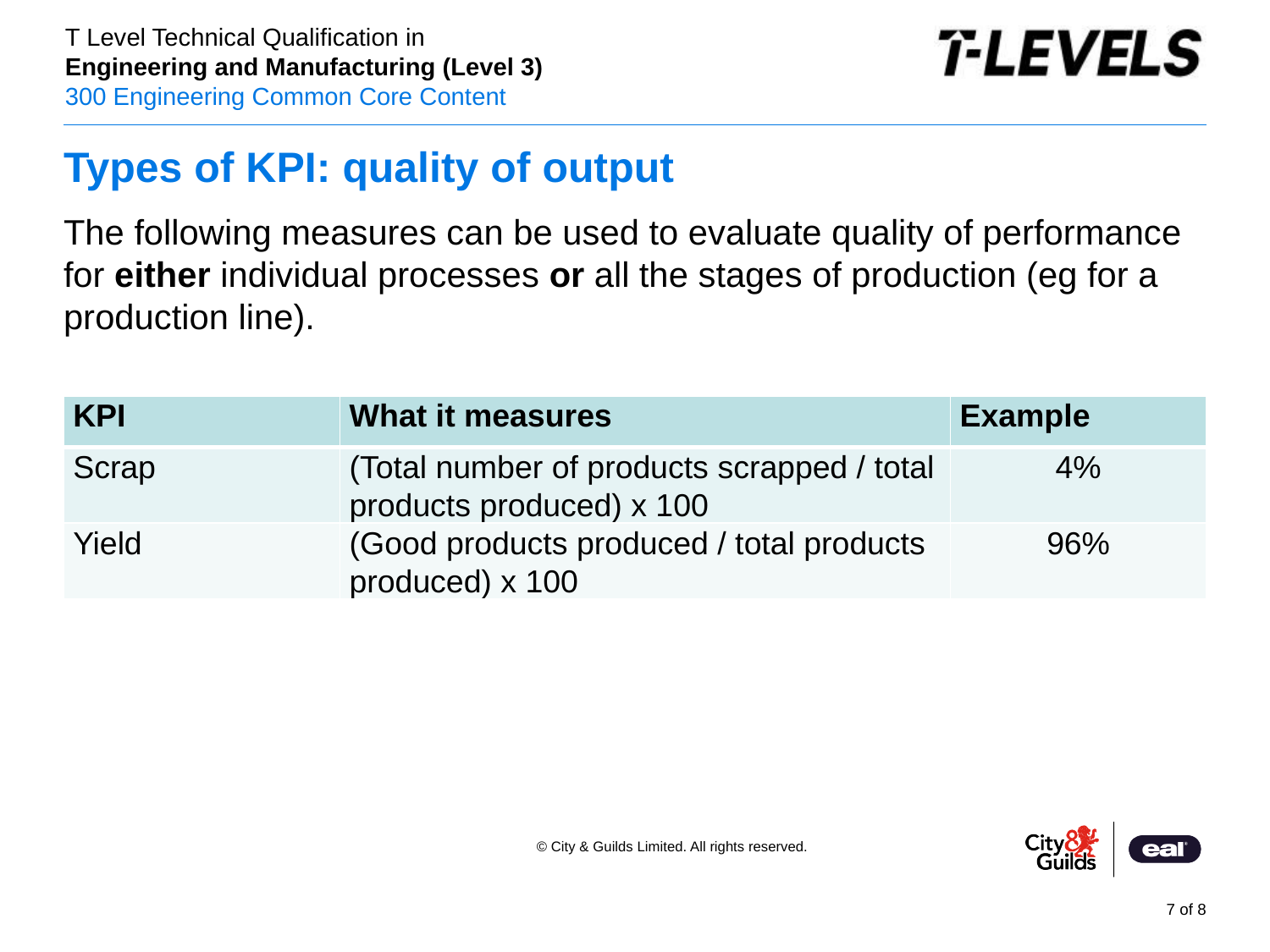

# Types of KPI: quality of output
The following measures can be used to evaluate quality of performance for either individual processes or all the stages of production (eg for a production line).
| KPI | What it measures | Example |
| --- | --- | --- |
| Scrap | (Total number of products scrapped / total products produced) x 100 | 4% |
| Yield | (Good products produced / total products produced) x 100 | 96% |